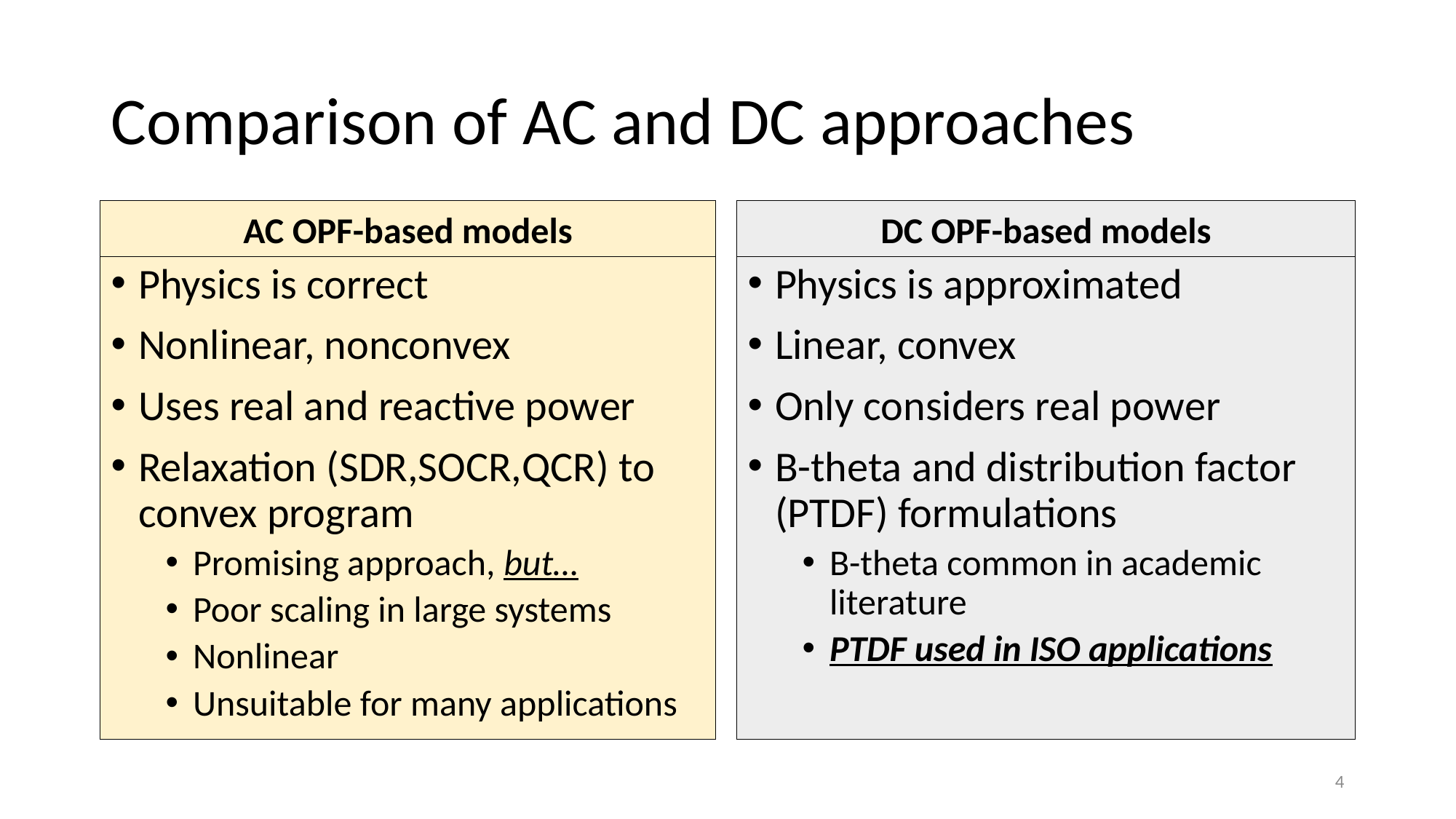

# Comparison of AC and DC approaches
AC OPF-based models
DC OPF-based models
Physics is correct
Nonlinear, nonconvex
Uses real and reactive power
Relaxation (SDR,SOCR,QCR) to convex program
Promising approach, but…
Poor scaling in large systems
Nonlinear
Unsuitable for many applications

Physics is approximated
Linear, convex
Only considers real power
B-theta and distribution factor (PTDF) formulations
B-theta common in academic literature
PTDF used in ISO applications
4